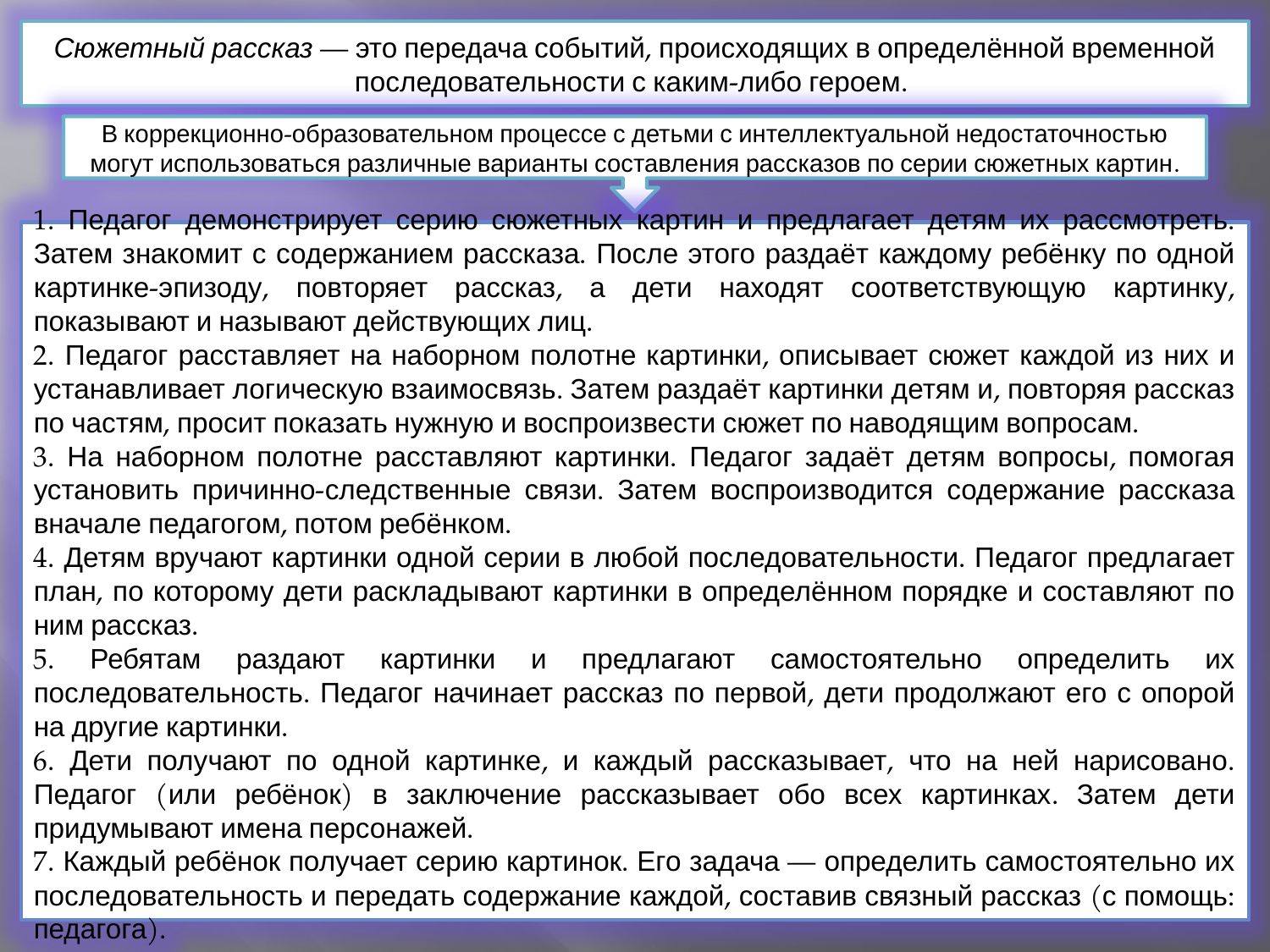

Сюжетный рассказ — это передача событий, происходящих в определённой временной последовательности с каким-либо героем.
В коррекционно-образовательном процессе с детьми с интеллектуальной недостаточностью могут использоваться различные варианты составления рассказов по серии сюжетных картин.

1. Педагог демонстрирует серию сюжетных картин и предлагает детям их рассмотреть. Затем знакомит с содержанием рассказа. После этого раздаёт каждому ребёнку по одной картинке-эпизоду, повторяет рассказ, а дети находят соответствующую картинку, показывают и называют действующих лиц.
2. Педагог расставляет на наборном полотне картинки, описывает сюжет каждой из них и устанавливает логическую взаимосвязь. Затем раздаёт картинки детям и, повторяя рассказ по частям, просит показать нужную и воспроизвести сюжет по наводящим вопросам.
3. На наборном полотне расставляют картинки. Педагог задаёт детям вопросы, помогая установить причинно-следственные связи. Затем воспроизводится содержание рассказа вначале педагогом, потом ребёнком.
4. Детям вручают картинки одной серии в любой последовательности. Педагог предлагает план, по которому дети раскладывают картинки в определённом порядке и составляют по ним рассказ.
5. Ребятам раздают картинки и предлагают самостоятельно определить их последовательность. Педагог начинает рассказ по первой, дети продолжают его с опорой на другие картинки.
6. Дети получают по одной картинке, и каждый рассказывает, что на ней нарисовано. Педагог (или ребёнок) в заключение рассказывает обо всех картинках. Затем дети придумывают имена персонажей.
7. Каждый ребёнок получает серию картинок. Его задача — определить самостоятельно их последовательность и передать содержание каждой, составив связный рассказ (с помощь: педагога).